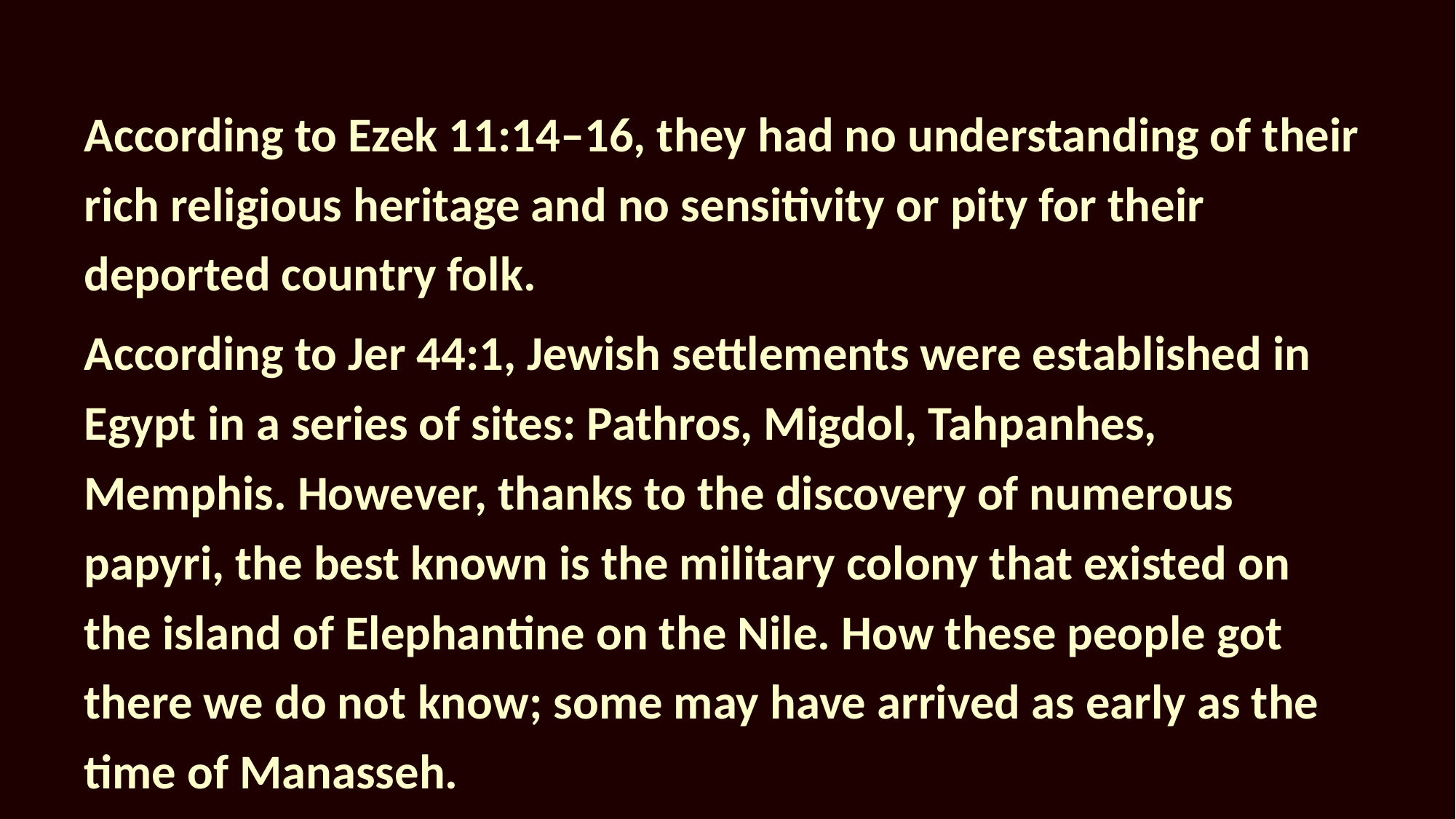

According to Ezek 11:14–16, they had no understanding of their rich religious heritage and no sensitivity or pity for their deported country folk.
According to Jer 44:1, Jewish settlements were established in Egypt in a series of sites: Pathros, Migdol, Tahpanhes, Memphis. However, thanks to the discovery of numerous papyri, the best known is the military colony that existed on the island of Elephantine on the Nile. How these people got there we do not know; some may have arrived as early as the time of Manasseh.